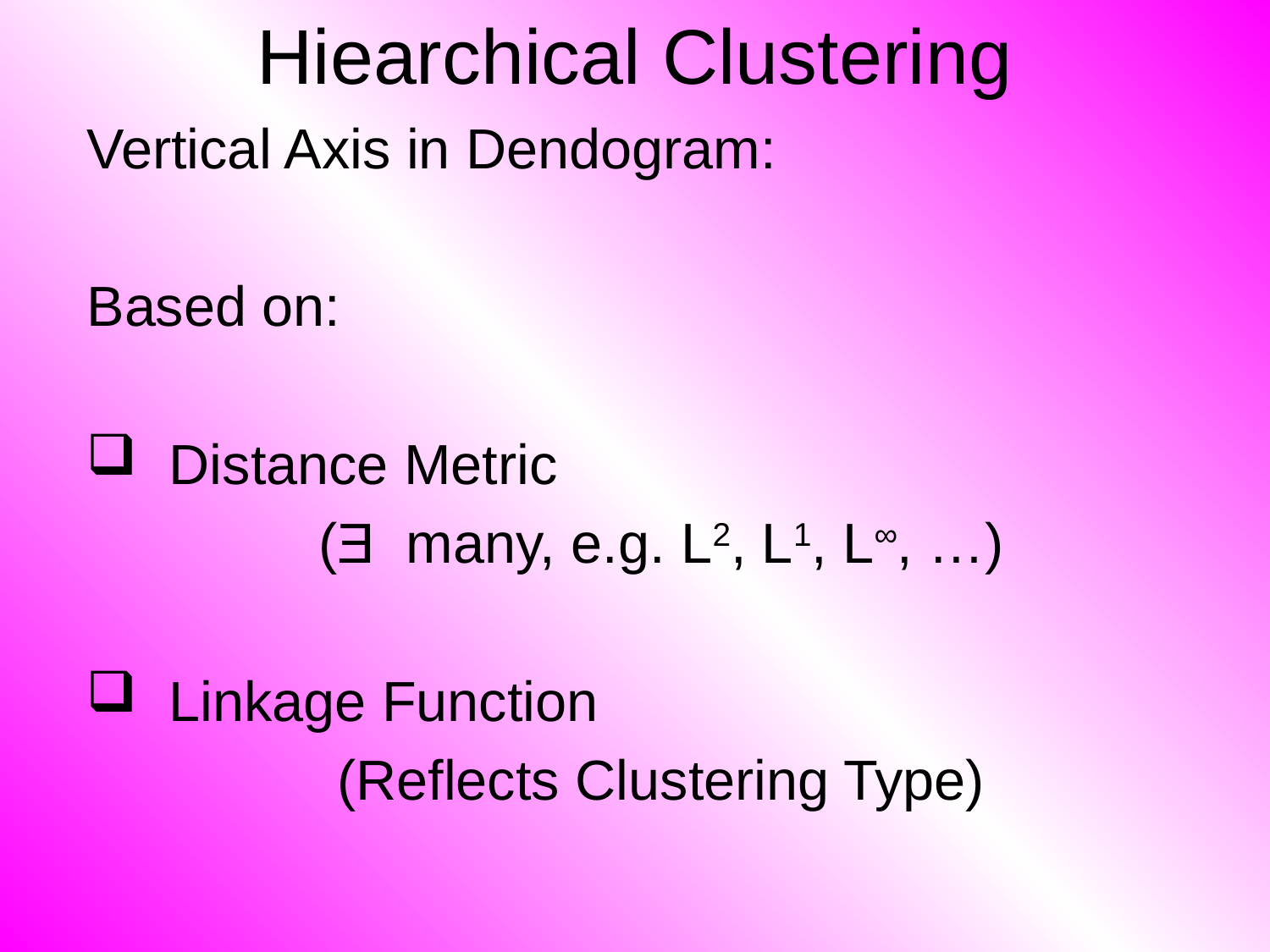

# Hiearchical Clustering
Vertical Axis in Dendogram:

Based on:

  Distance Metric
(Ǝ  many, e.g. L2, L1, L∞, …)

  Linkage Function
(Reflects Clustering Type)